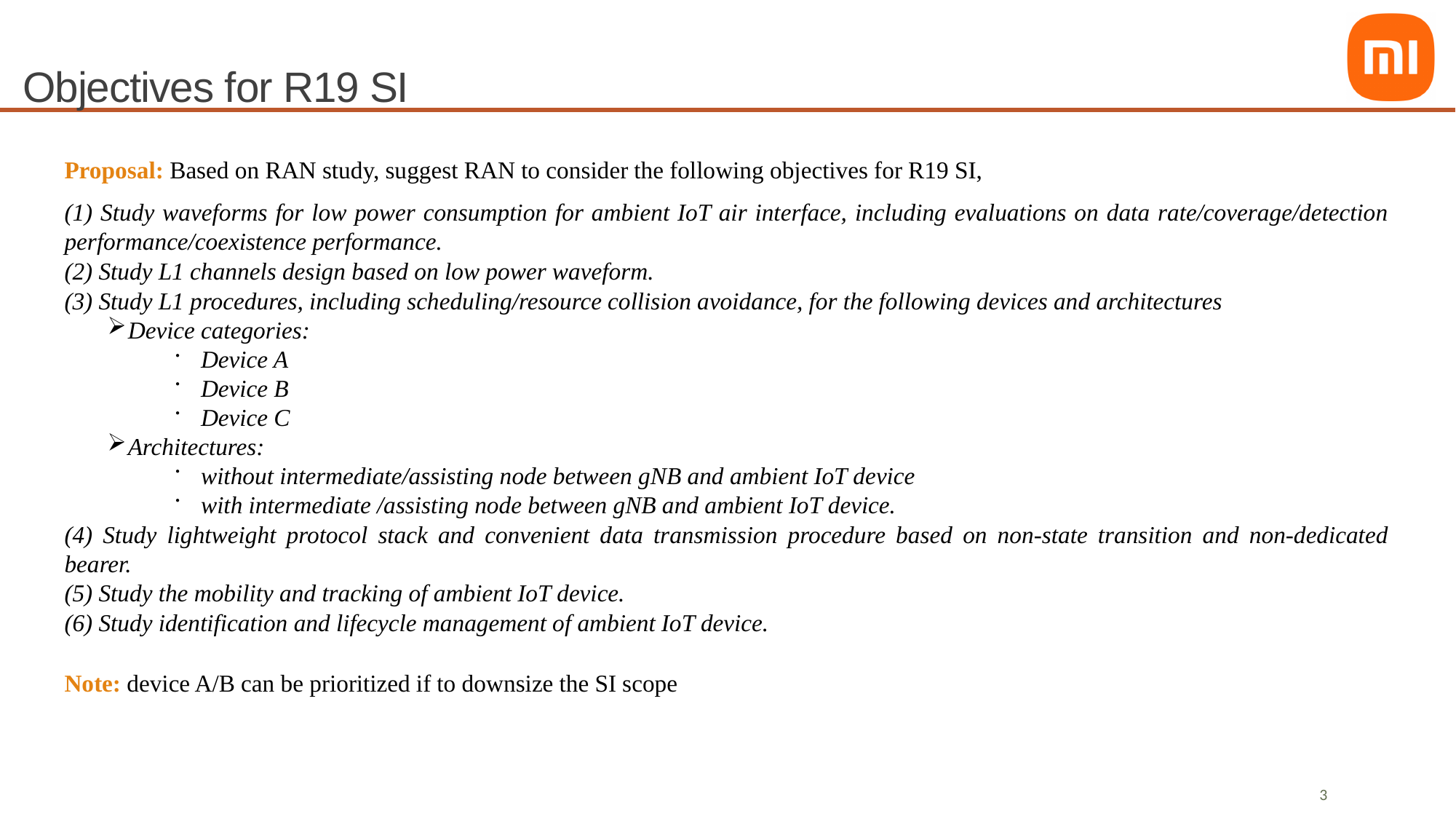

# Objectives for R19 SI
Proposal: Based on RAN study, suggest RAN to consider the following objectives for R19 SI,
(1) Study waveforms for low power consumption for ambient IoT air interface, including evaluations on data rate/coverage/detection performance/coexistence performance.
(2) Study L1 channels design based on low power waveform.
(3) Study L1 procedures, including scheduling/resource collision avoidance, for the following devices and architectures
Device categories:
Device A
Device B
Device C
Architectures:
without intermediate/assisting node between gNB and ambient IoT device
with intermediate /assisting node between gNB and ambient IoT device.
(4) Study lightweight protocol stack and convenient data transmission procedure based on non-state transition and non-dedicated bearer.
(5) Study the mobility and tracking of ambient IoT device.
(6) Study identification and lifecycle management of ambient IoT device.

Note: device A/B can be prioritized if to downsize the SI scope